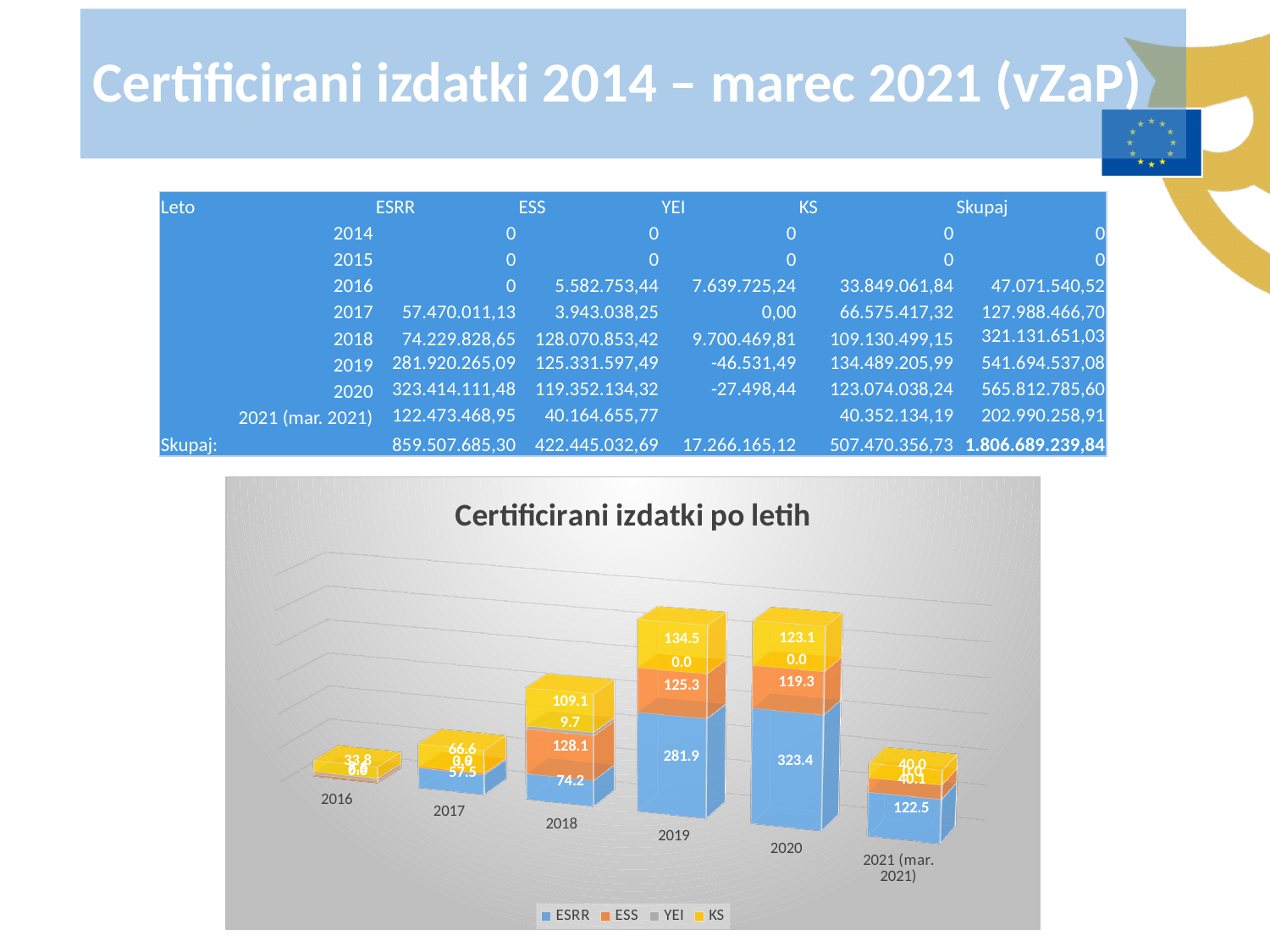

Certificirani izdatki 2014 – marec 2021 (vZaP)
| Leto | ESRR | ESS | YEI | KS | Skupaj |
| --- | --- | --- | --- | --- | --- |
| 2014 | 0 | 0 | 0 | 0 | 0 |
| 2015 | 0 | 0 | 0 | 0 | 0 |
| 2016 | 0 | 5.582.753,44 | 7.639.725,24 | 33.849.061,84 | 47.071.540,52 |
| 2017 | 57.470.011,13 | 3.943.038,25 | 0,00 | 66.575.417,32 | 127.988.466,70 |
| 2018 | 74.229.828,65 | 128.070.853,42 | 9.700.469,81 | 109.130.499,15 | 321.131.651,03 |
| 2019 | 281.920.265,09 | 125.331.597,49 | -46.531,49 | 134.489.205,99 | 541.694.537,08 |
| 2020 | 323.414.111,48 | 119.352.134,32 | -27.498,44 | 123.074.038,24 | 565.812.785,60 |
| 2021 (mar. 2021) | 122.473.468,95 | 40.164.655,77 |  | 40.352.134,19 | 202.990.258,91 |
| Skupaj: | 859.507.685,30 | 422.445.032,69 | 17.266.165,12 | 507.470.356,73 | 1.806.689.239,84 |

[unsupported chart]